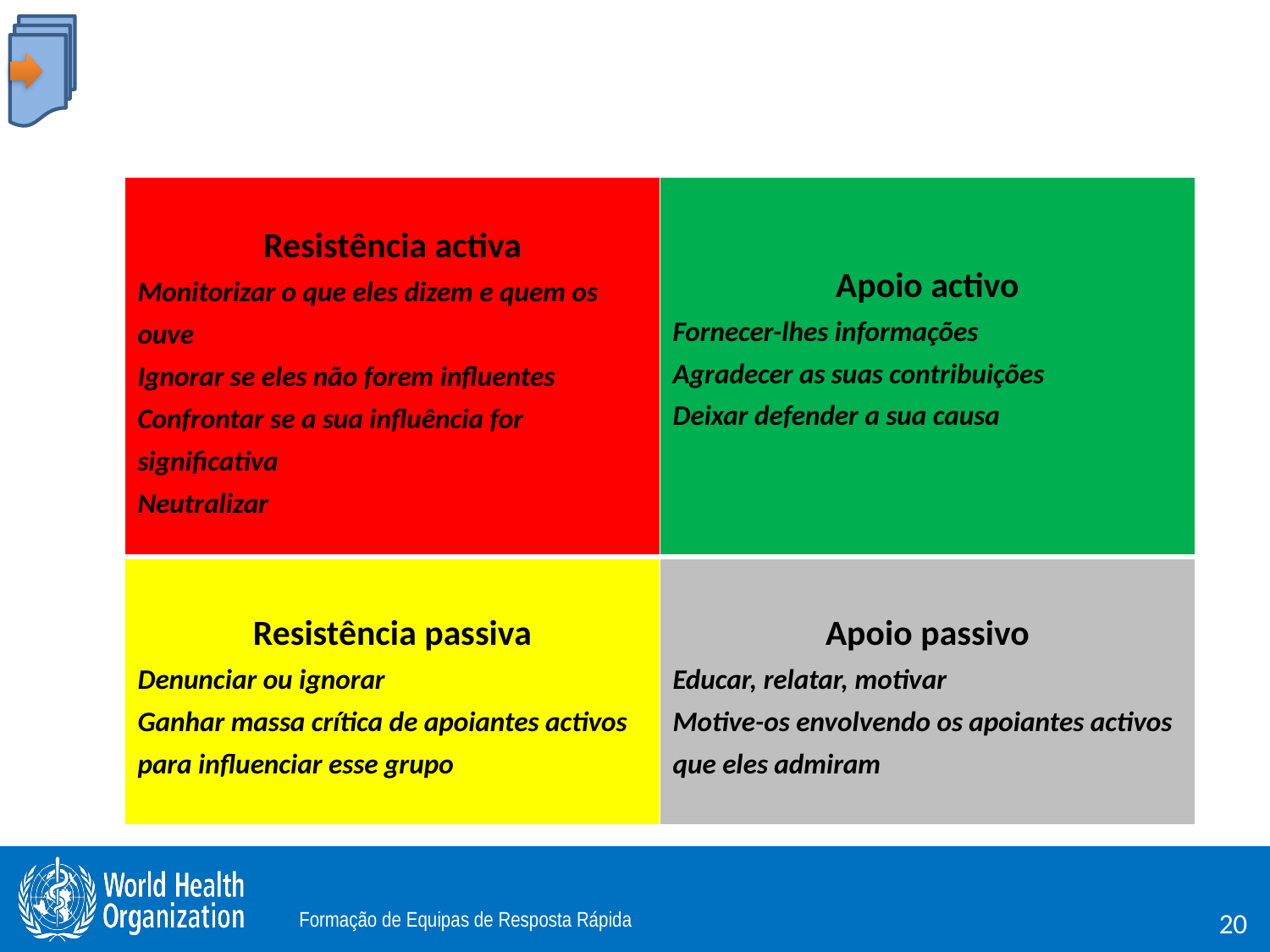

Análise do público
#
| Resistência activa Monitorizar o que eles dizem e quem os ouve Ignorar se eles não forem influentes Confrontar se a sua influência for significativa Neutralizar | Apoio activo Fornecer-lhes informações Agradecer as suas contribuições Deixar defender a sua causa |
| --- | --- |
| Resistência passiva Denunciar ou ignorar Ganhar massa crítica de apoiantes activos para influenciar esse grupo | Apoio passivo Educar, relatar, motivar Motive-os envolvendo os apoiantes activos que eles admiram |